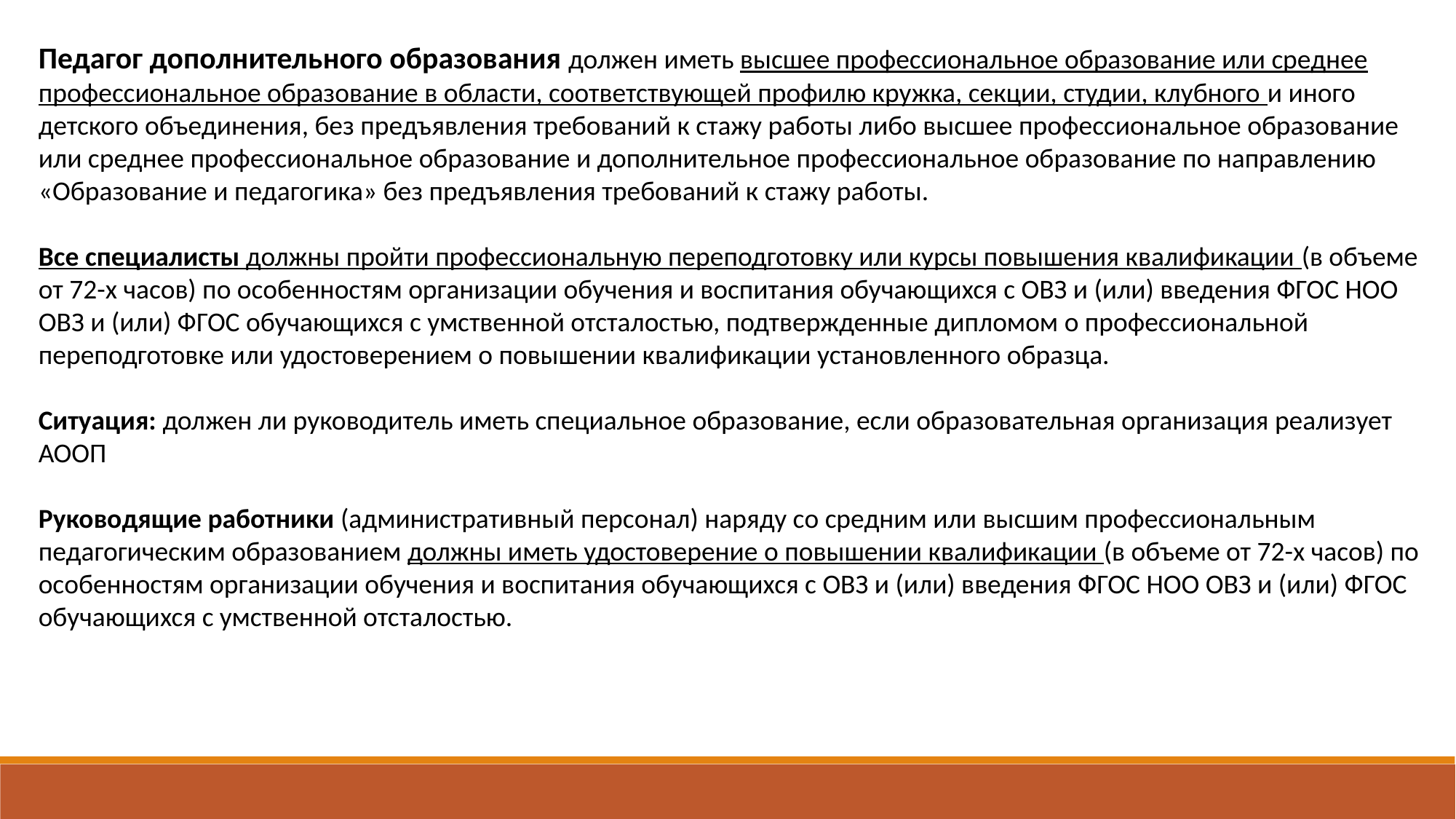

Педагог дополнительного образования должен иметь высшее профессиональное образование или среднее профессиональное образование в области, соответствующей профилю кружка, секции, студии, клубного и иного детского объединения, без предъявления требований к стажу работы либо высшее профессиональное образование или среднее профессиональное образование и дополнительное профессиональное образование по направлению «Образование и педагогика» без предъявления требований к стажу работы.

Все специалисты должны пройти профессиональную переподготовку или курсы повышения квалификации (в объеме от 72-х часов) по особенностям организации обучения и воспитания обучающихся с ОВЗ и (или) введения ФГОС НОО ОВЗ и (или) ФГОС обучающихся с умственной отсталостью, подтвержденные дипломом о профессиональной переподготовке или удостоверением о повышении квалификации установленного образца.

Ситуация: должен ли руководитель иметь специальное образование, если образовательная организация реализует АООП

Руководящие работники (административный персонал) наряду со средним или высшим профессиональным педагогическим образованием должны иметь удостоверение о повышении квалификации (в объеме от 72-х часов) по особенностям организации обучения и воспитания обучающихся с ОВЗ и (или) введения ФГОС НОО ОВЗ и (или) ФГОС обучающихся с умственной отсталостью.